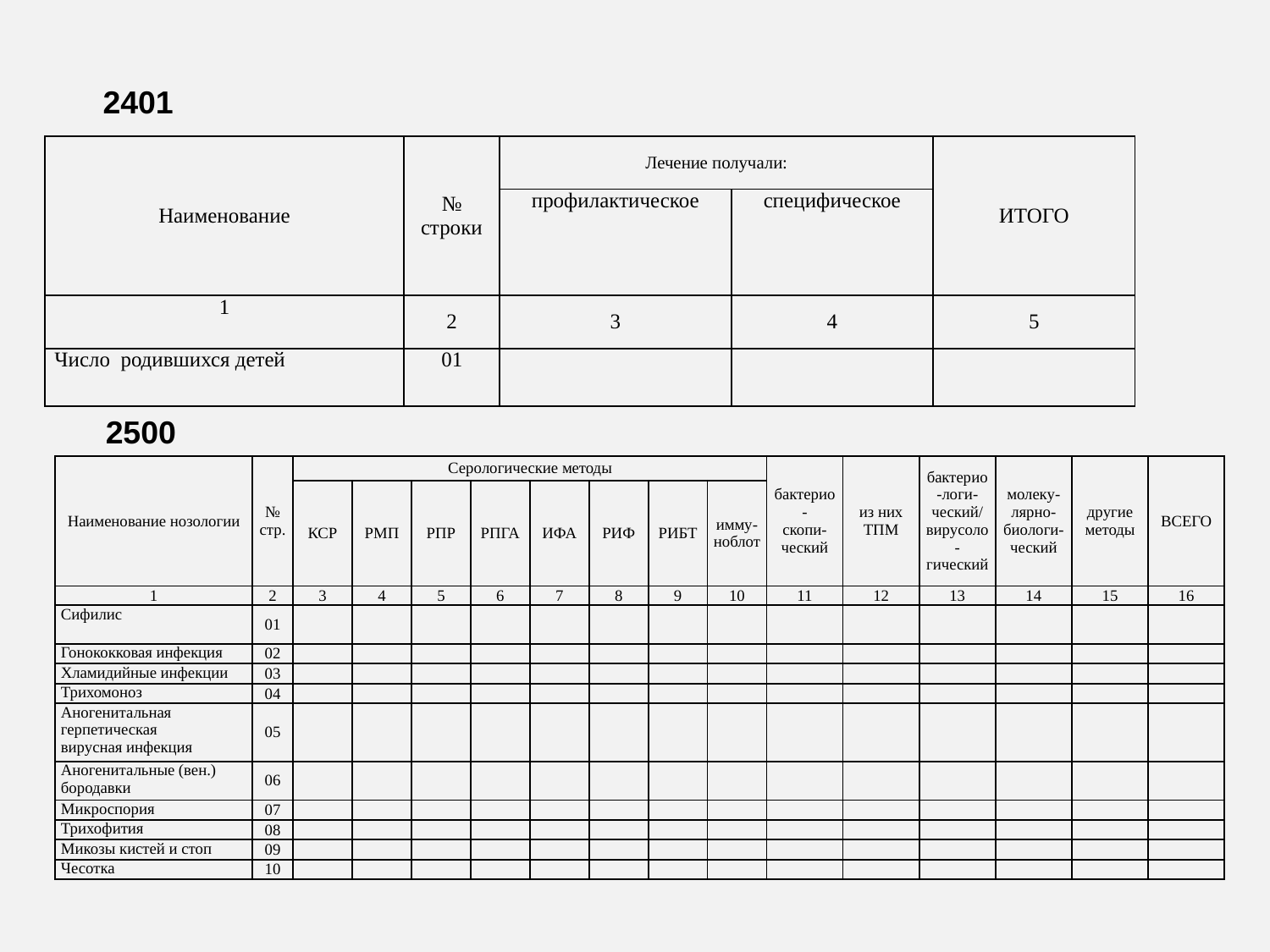

#
2401
| Наименование | № строки | Лечение получали: |  | ИТОГО |
| --- | --- | --- | --- | --- |
|  |  | профилактическое | специфическое |  |
| 1 | 2 | 3 | 4 | 5 |
| Число родившихся детей | 01 |  |  |  |
2500
| Наименование нозологии | № стр. | Серологические методы |  |  |  |  |  |  |  | бактерио- скопи-ческий | из них ТПМ | бактерио-логи-ческий/ вирусоло- гический | молеку- лярно- биологи-ческий | другие методы | ВСЕГО |
| --- | --- | --- | --- | --- | --- | --- | --- | --- | --- | --- | --- | --- | --- | --- | --- |
|  |  | КСР | РМП | РПР | РПГА | ИФА | РИФ | РИБТ | имму-ноблот |  |  |  |  |  |  |
| 1 | 2 | 3 | 4 | 5 | 6 | 7 | 8 | 9 | 10 | 11 | 12 | 13 | 14 | 15 | 16 |
| Сифилис | 01 |  |  |  |  |  |  |  |  |  |  |  |  |  |  |
| Гонококковая инфекция | 02 |  |  |  |  |  |  |  |  |  |  |  |  |  |  |
| Хламидийные инфекции | 03 |  |  |  |  |  |  |  |  |  |  |  |  |  |  |
| Трихомоноз | 04 |  |  |  |  |  |  |  |  |  |  |  |  |  |  |
| Аногенитальная герпетическая вирусная инфекция | 05 |  |  |  |  |  |  |  |  |  |  |  |  |  |  |
| Аногенитальные (вен.) бородавки | 06 |  |  |  |  |  |  |  |  |  |  |  |  |  |  |
| Микроспория | 07 |  |  |  |  |  |  |  |  |  |  |  |  |  |  |
| Трихофития | 08 |  |  |  |  |  |  |  |  |  |  |  |  |  |  |
| Микозы кистей и стоп | 09 |  |  |  |  |  |  |  |  |  |  |  |  |  |  |
| Чесотка | 10 |  |  |  |  |  |  |  |  |  |  |  |  |  |  |